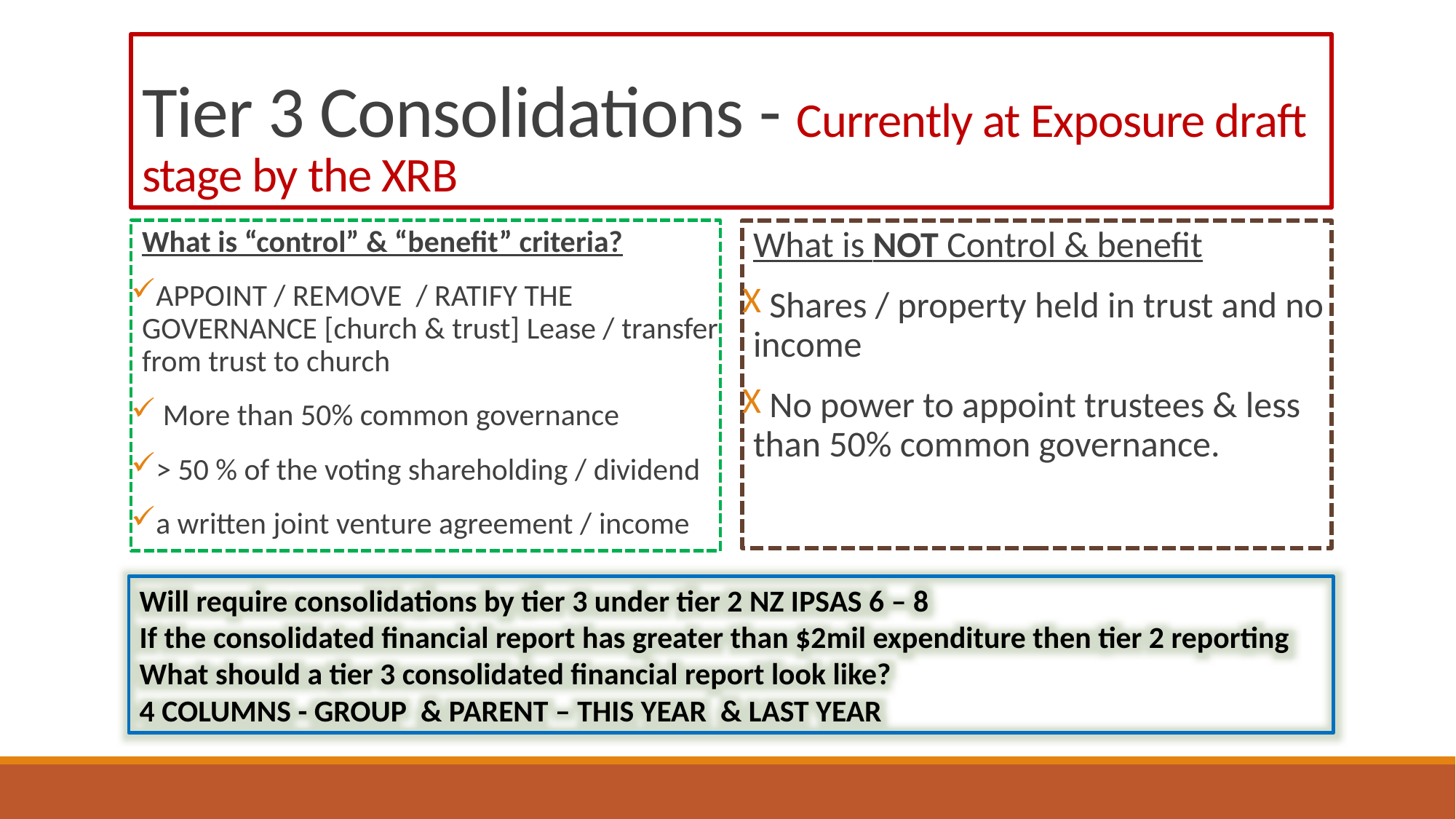

# Tier 3 Consolidations - Currently at Exposure draft stage by the XRB
What is “control” & “benefit” criteria?
APPOINT / REMOVE  / RATIFY THE GOVERNANCE [church & trust] Lease / transfer from trust to church
 More than 50% common governance
> 50 % of the voting shareholding / dividend
a written joint venture agreement / income

What is NOT Control & benefit
 Shares / property held in trust and no income
 No power to appoint trustees & less than 50% common governance.
Will require consolidations by tier 3 under tier 2 NZ IPSAS 6 – 8
If the consolidated financial report has greater than $2mil expenditure then tier 2 reporting
What should a tier 3 consolidated financial report look like?
4 COLUMNS - GROUP  & PARENT – THIS YEAR  & LAST YEAR